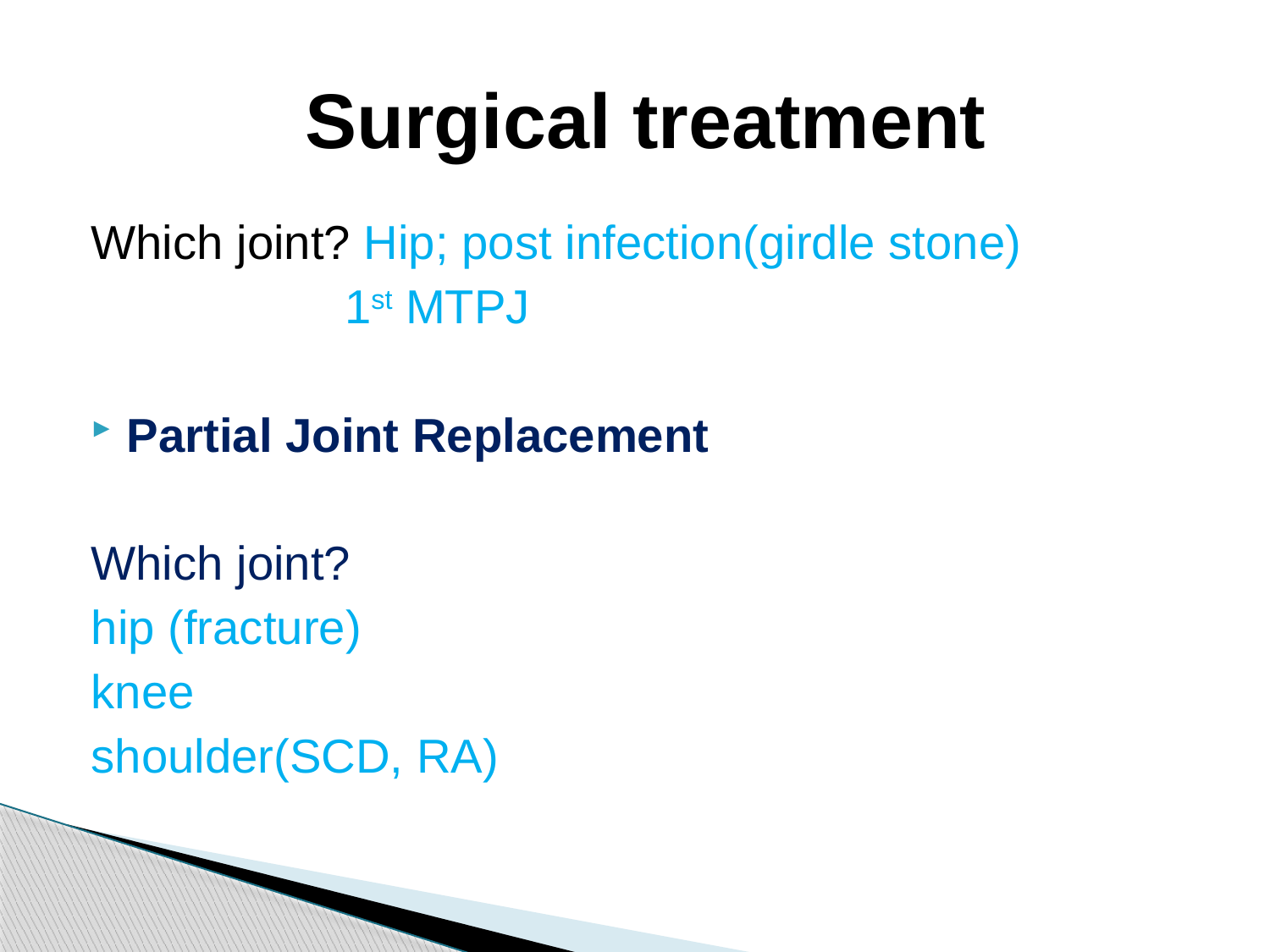

# Surgical treatment
Which joint? Hip; post infection(girdle stone)
                   1st MTPJ

Partial Joint Replacement

Which joint?
hip (fracture)
knee
shoulder(SCD, RA)